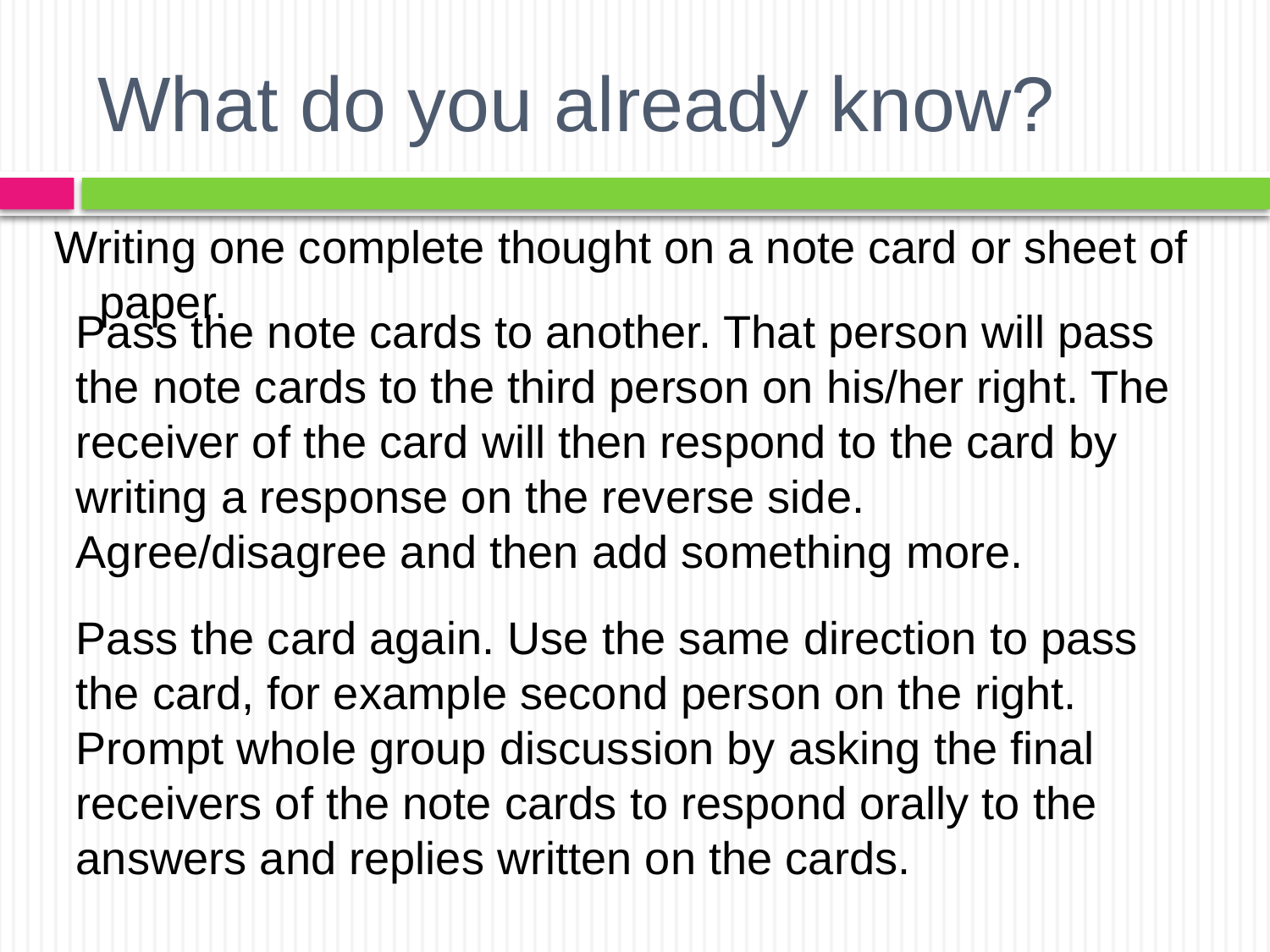

# What do you already know?
Writing one complete thought on a note card or sheet of paper.

Pass the note cards to another. That person will pass the note cards to the third person on his/her right. The receiver of the card will then respond to the card by writing a response on the reverse side.  Agree/disagree and then add something more.
Pass the card again. Use the same direction to pass the card, for example second person on the right. Prompt whole group discussion by asking the final receivers of the note cards to respond orally to the answers and replies written on the cards.